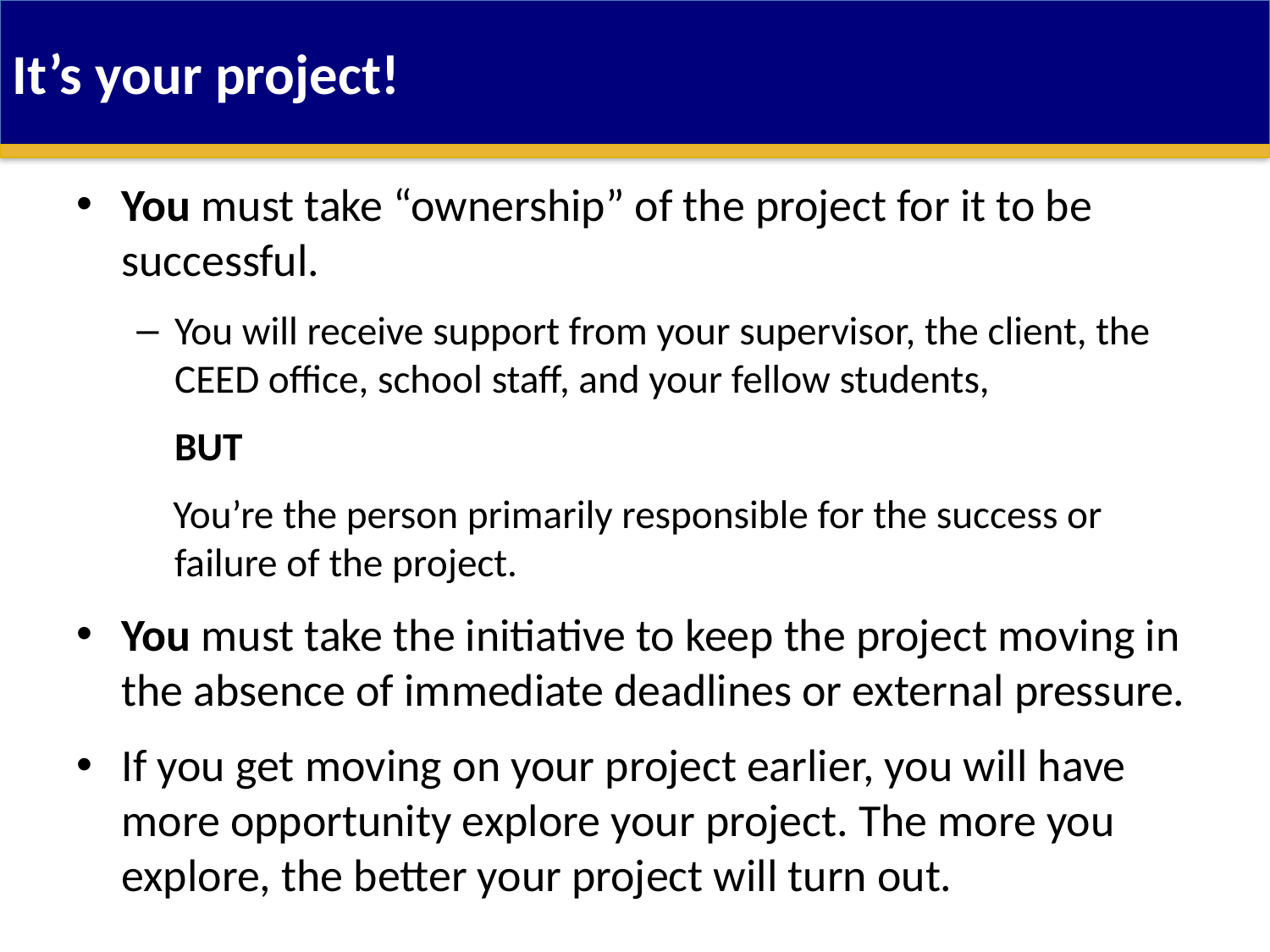

It’s your project!

You must take “ownership” of the project for it to be successful.
You will receive support from your supervisor, the client, the CEED office, school staff, and your fellow students,
					BUT
    You’re the person primarily responsible for the success or failure of the project.
You must take the initiative to keep the project moving in the absence of immediate deadlines or external pressure.
If you get moving on your project earlier, you will have more opportunity explore your project. The more you explore, the better your project will turn out.